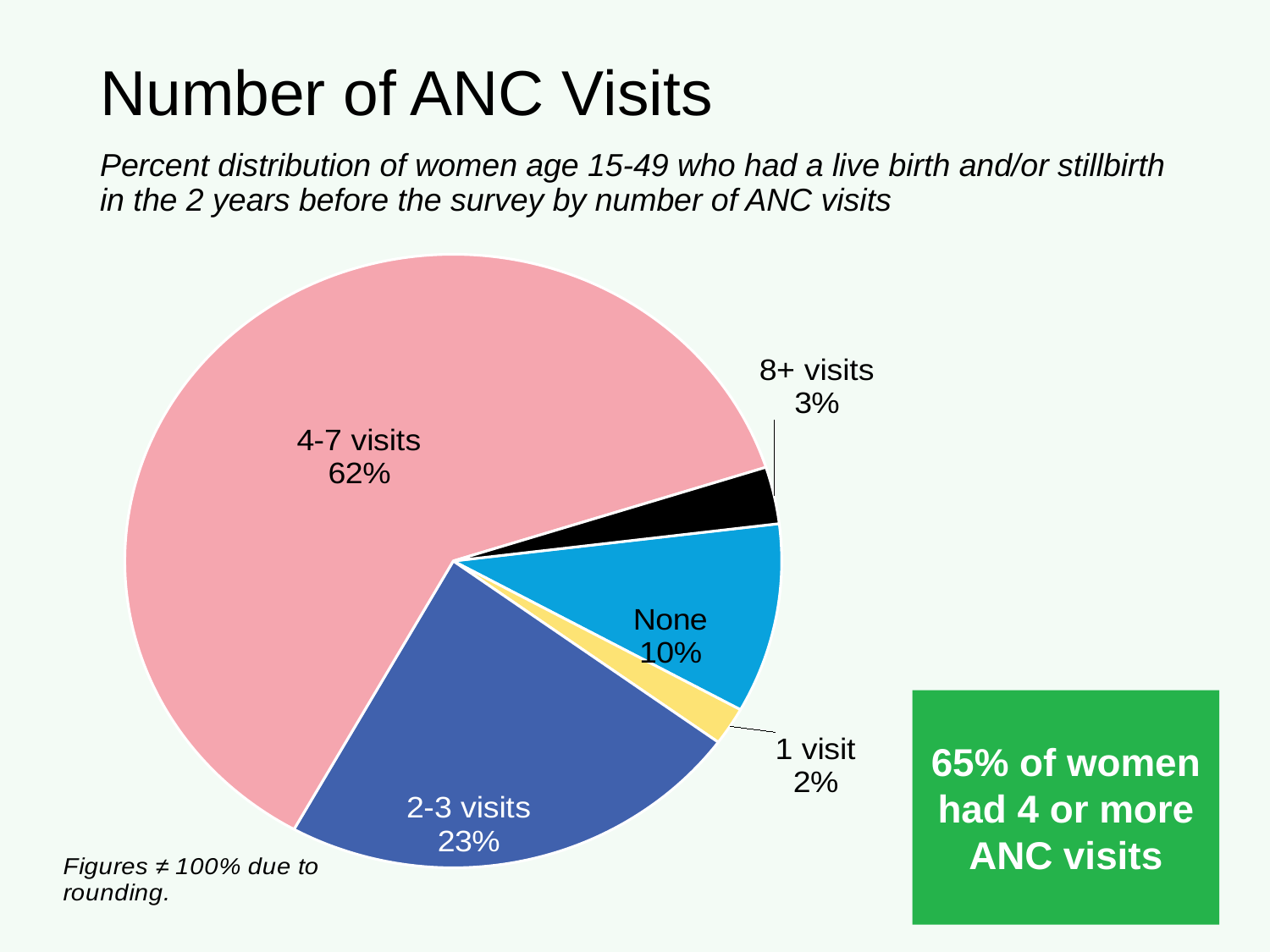

# Number of ANC Visits
Percent distribution of women age 15-49 who had a live birth and/or stillbirth in the 2 years before the survey by number of ANC visits

### Chart

| Category | Sales |
|---|---|
| None | 10.0 |
| 1 visit | 2.0 |
| 2-3 visits | 23.0 |
| 4-7 visits | 62.0 |
| 8+ visits | 3.0 |
65% of women had 4 or more ANC visits